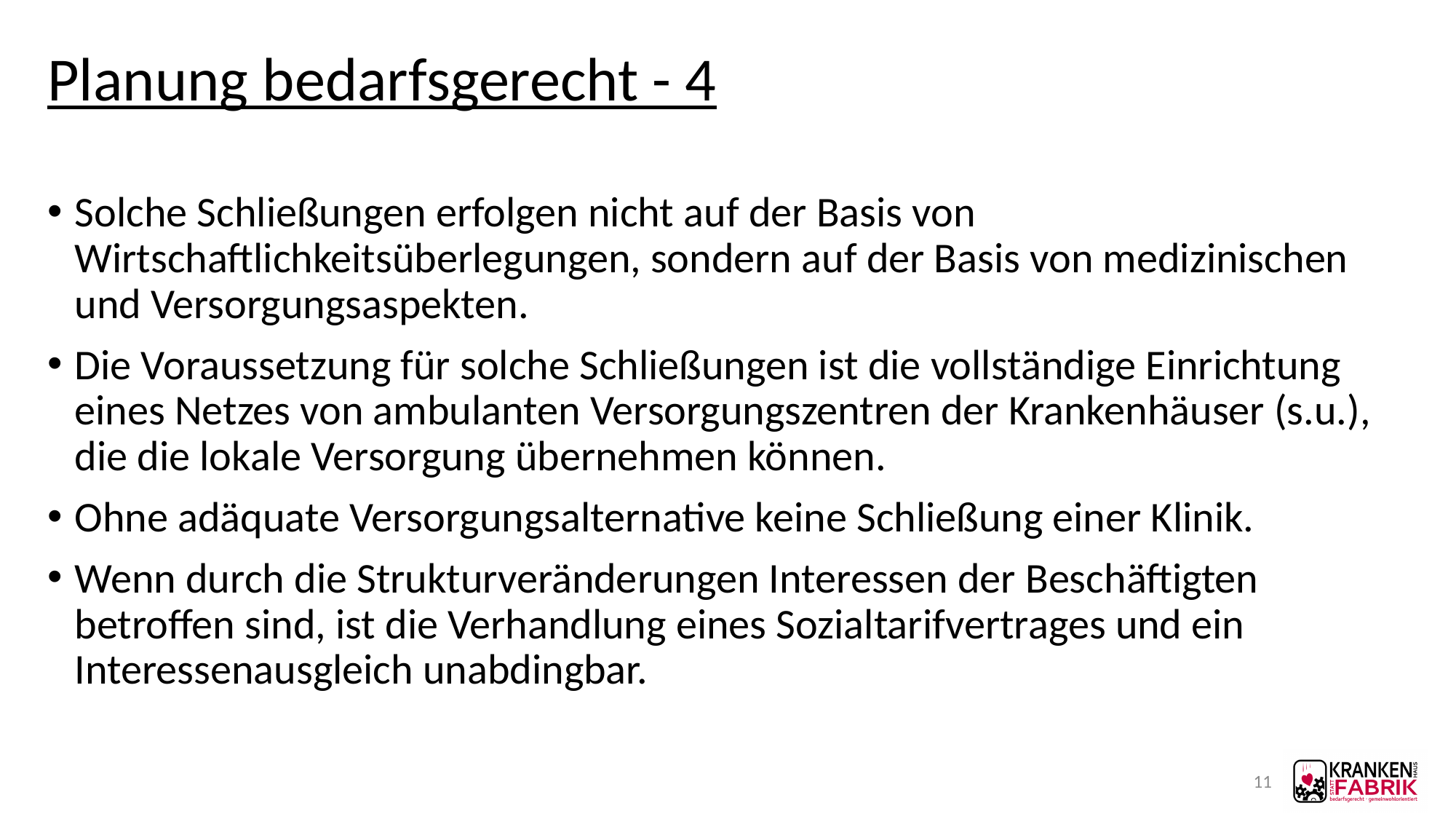

# Planung bedarfsgerecht - 4
Solche Schließungen erfolgen nicht auf der Basis von Wirtschaftlichkeitsüberlegungen, sondern auf der Basis von medizinischen und Versorgungsaspekten.
Die Voraussetzung für solche Schließungen ist die vollständige Einrichtung eines Netzes von ambulanten Versorgungszentren der Krankenhäuser (s.u.), die die lokale Versorgung übernehmen können.
Ohne adäquate Versorgungsalternative keine Schließung einer Klinik.
Wenn durch die Strukturveränderungen Interessen der Beschäftigten betroffen sind, ist die Verhandlung eines Sozialtarifvertrages und ein Interessenausgleich unabdingbar.
11